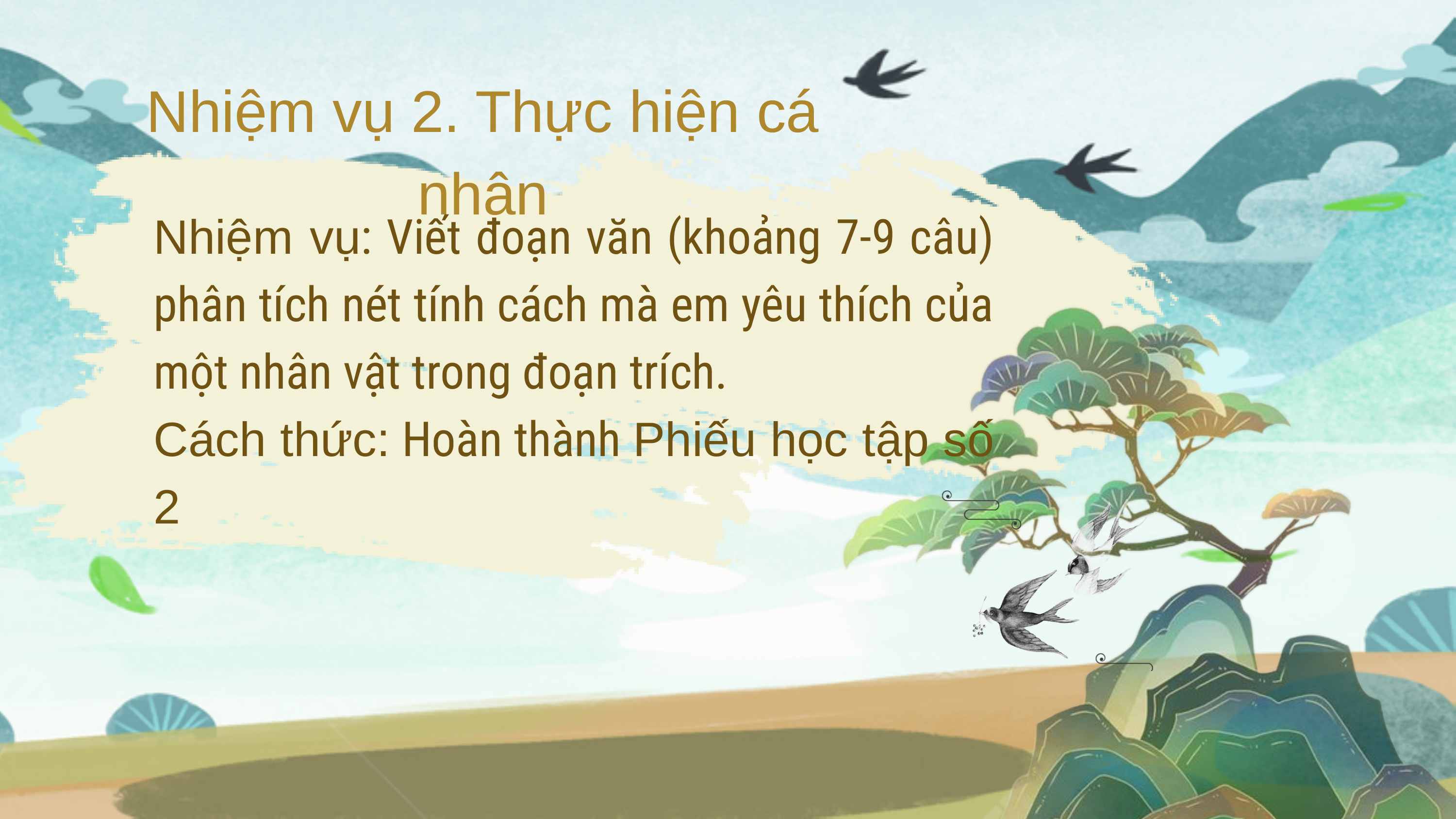

Nhiệm vụ 2. Thực hiện cá nhân

Nhiệm vụ: Viết đoạn văn (khoảng 7-9 câu) phân tích nét tính cách mà em yêu thích của một nhân vật trong đoạn trích.
Cách thức: Hoàn thành Phiếu học tập số 2